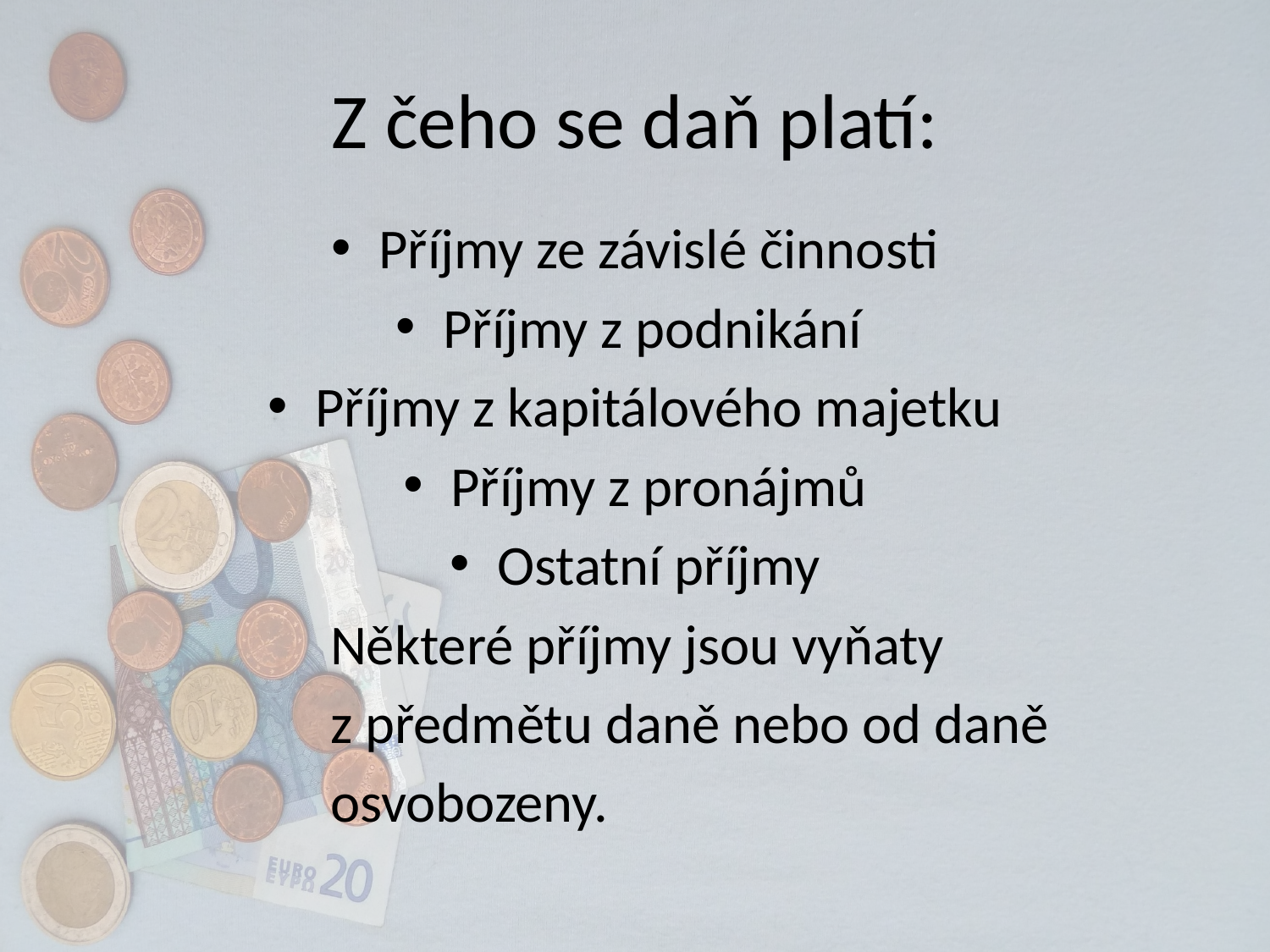

# Z čeho se daň platí:
Příjmy ze závislé činnosti
Příjmy z podnikání
Příjmy z kapitálového majetku
Příjmy z pronájmů
Ostatní příjmy
		Některé příjmy jsou vyňaty
		z předmětu daně nebo od daně
		osvobozeny.